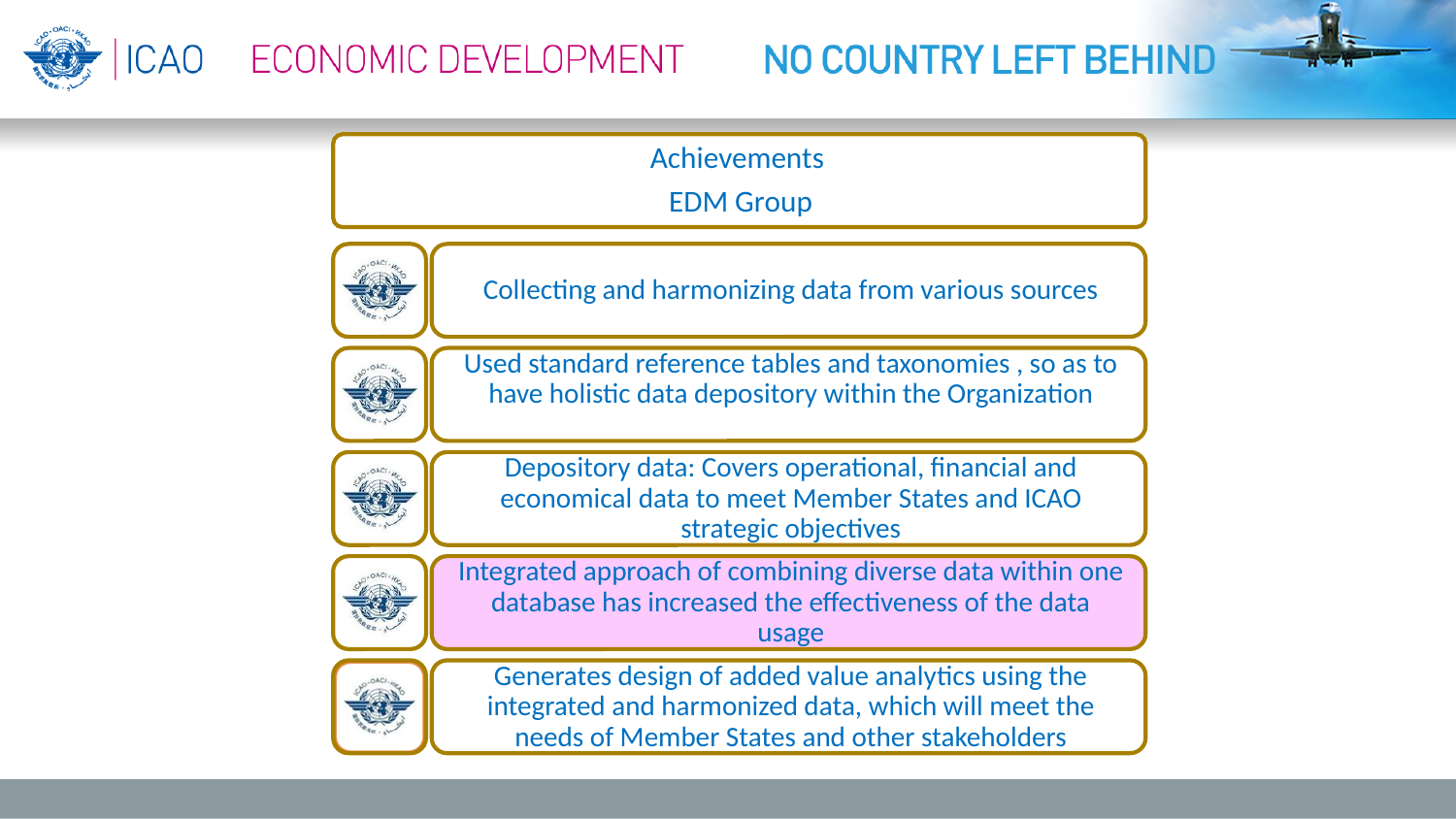

Achievements
EDM Group
Collecting and harmonizing data from various sources
Used standard reference tables and taxonomies , so as to have holistic data depository within the Organization
Depository data: Covers operational, financial and economical data to meet Member States and ICAO strategic objectives
Integrated approach of combining diverse data within one database has increased the effectiveness of the data usage
Generates design of added value analytics using the integrated and harmonized data, which will meet the needs of Member States and other stakeholders